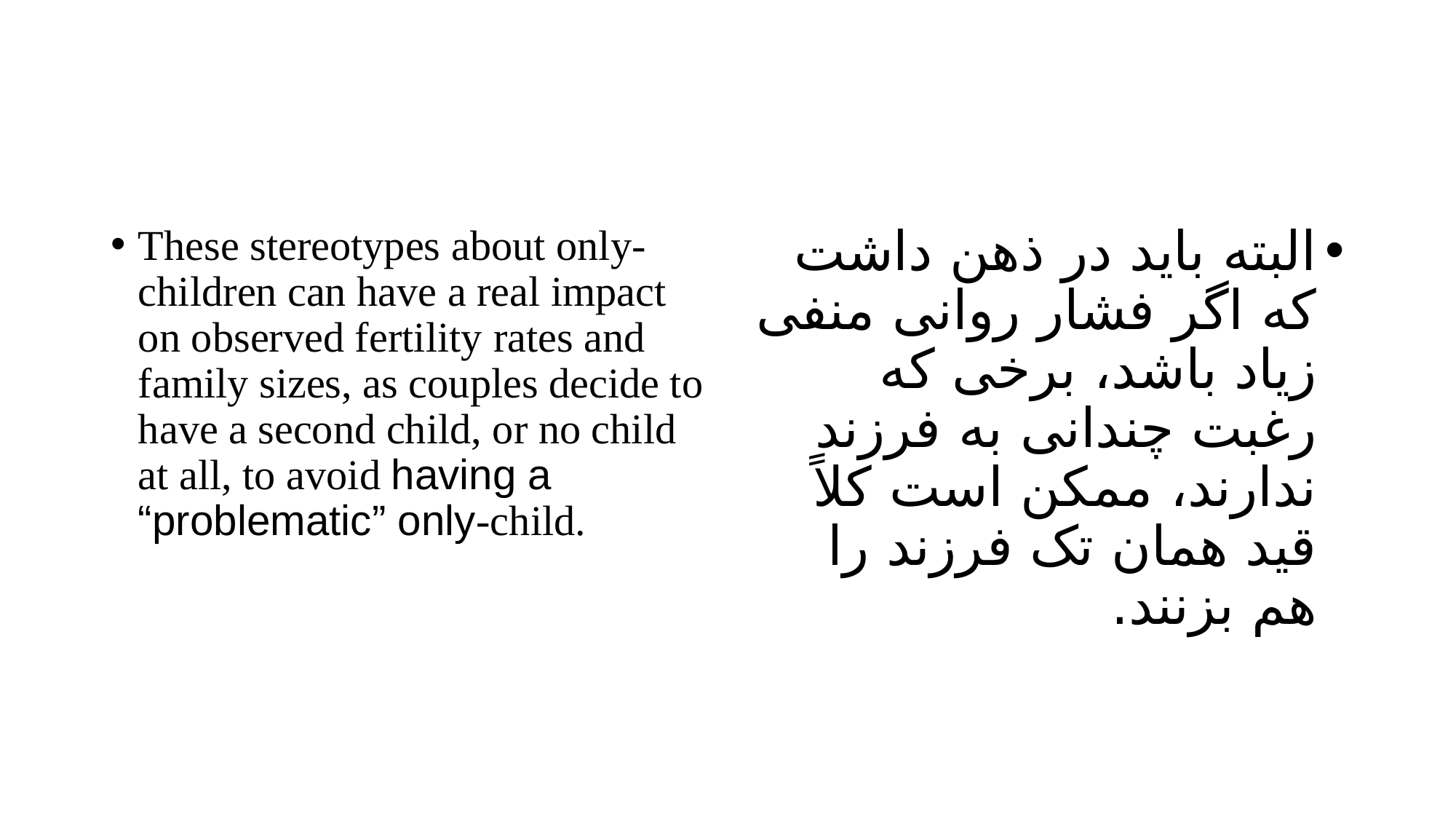

These stereotypes about only-children can have a real impact on observed fertility rates and family sizes, as couples decide to have a second child, or no child at all, to avoid having a “problematic” only-child.
البته باید در ذهن داشت که اگر فشار روانی منفی زیاد باشد، برخی که رغبت چندانی به فرزند ندارند، ممکن است کلاً قید همان تک فرزند را هم بزنند.